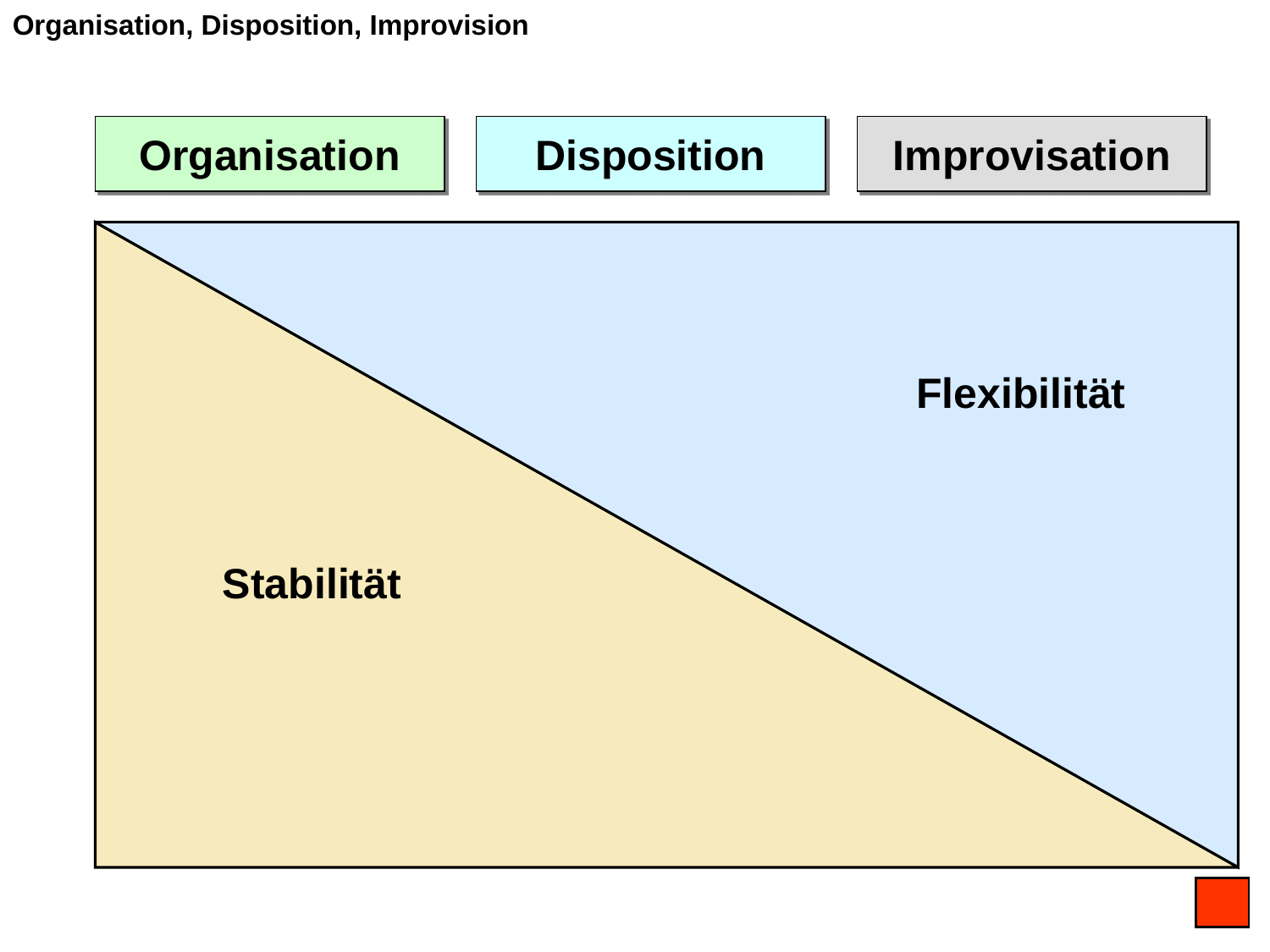

Organisation, Disposition, Improvision
Organisation
Disposition
Improvisation

Flexibilität
Stabilität